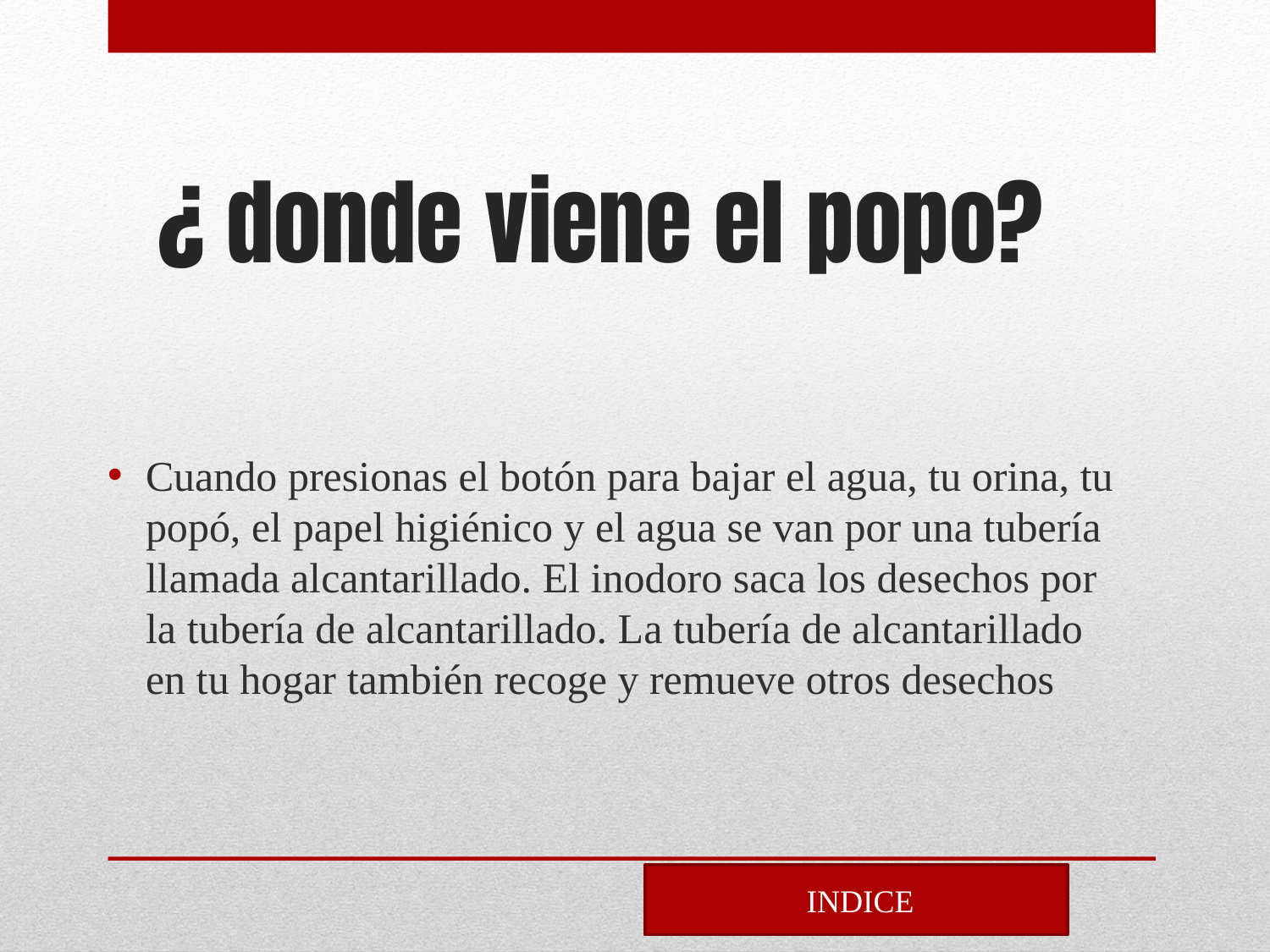

# ¿ donde viene el popo?
Cuando presionas el botón para bajar el agua, tu orina, tu popó, el papel higiénico y el agua se van por una tubería llamada alcantarillado. El inodoro saca los desechos por la tubería de alcantarillado. La tubería de alcantarillado en tu hogar también recoge y remueve otros desechos
 INDICE